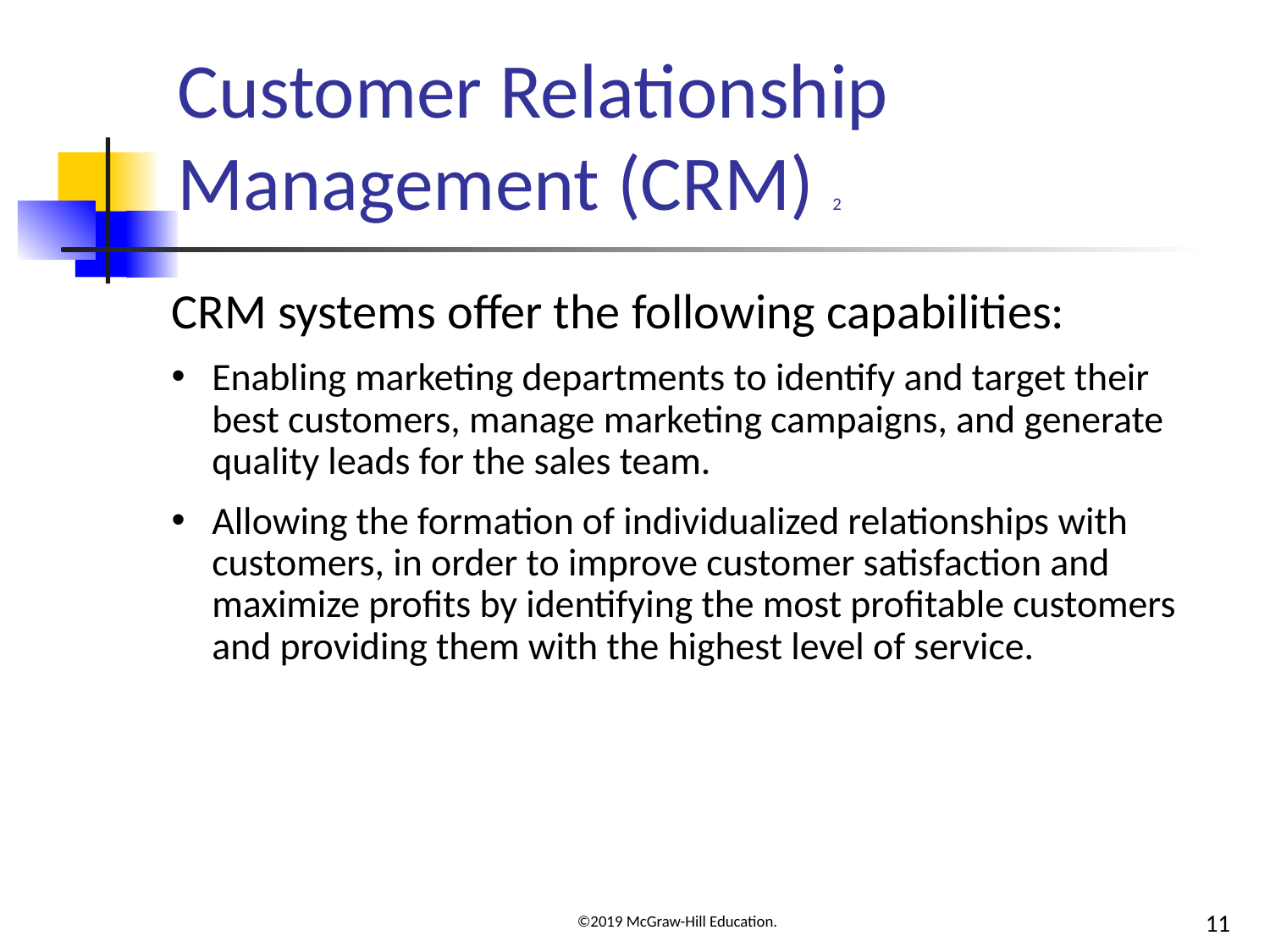

# Customer Relationship Management (CRM) 2
CRM systems offer the following capabilities:
Enabling marketing departments to identify and target their best customers, manage marketing campaigns, and generate quality leads for the sales team.
Allowing the formation of individualized relationships with customers, in order to improve customer satisfaction and maximize profits by identifying the most profitable customers and providing them with the highest level of service.